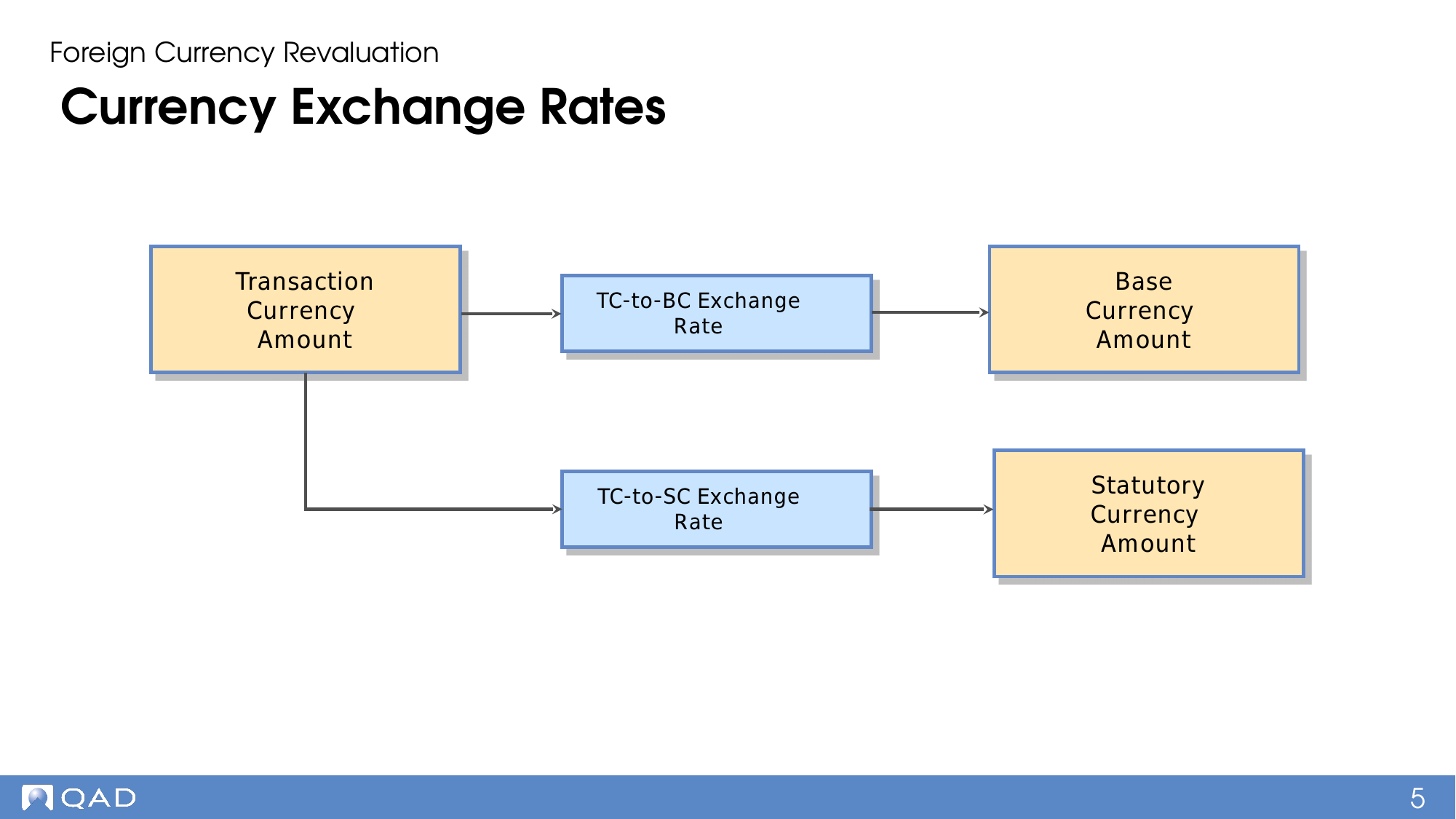

Foreign Currency Revaluation
# Currency Exchange Rates
Transaction
Currency
Amount
Base
Currency
Amount

TC-to-BC Exchange Rate
Statutory
Currency
Amount

TC-to-SC Exchange Rate
5